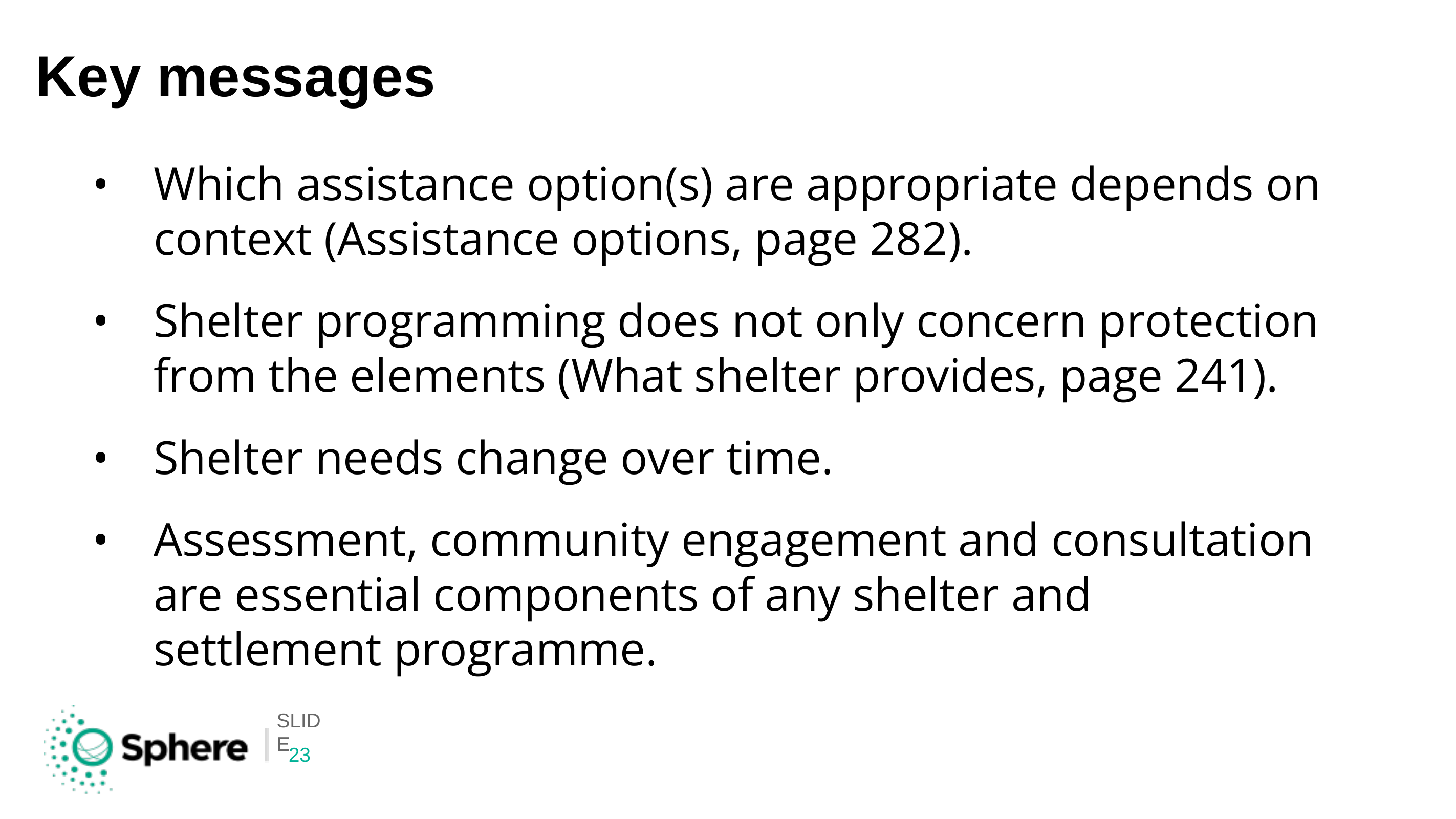

# Key messages
•	Which assistance option(s) are appropriate depends on context (Assistance options, page 282).
•	Shelter programming does not only concern protection from the elements (What shelter provides, page 241).
•	Shelter needs change over time.
•	Assessment, community engagement and consultation are essential components of any shelter and settlement programme.

23